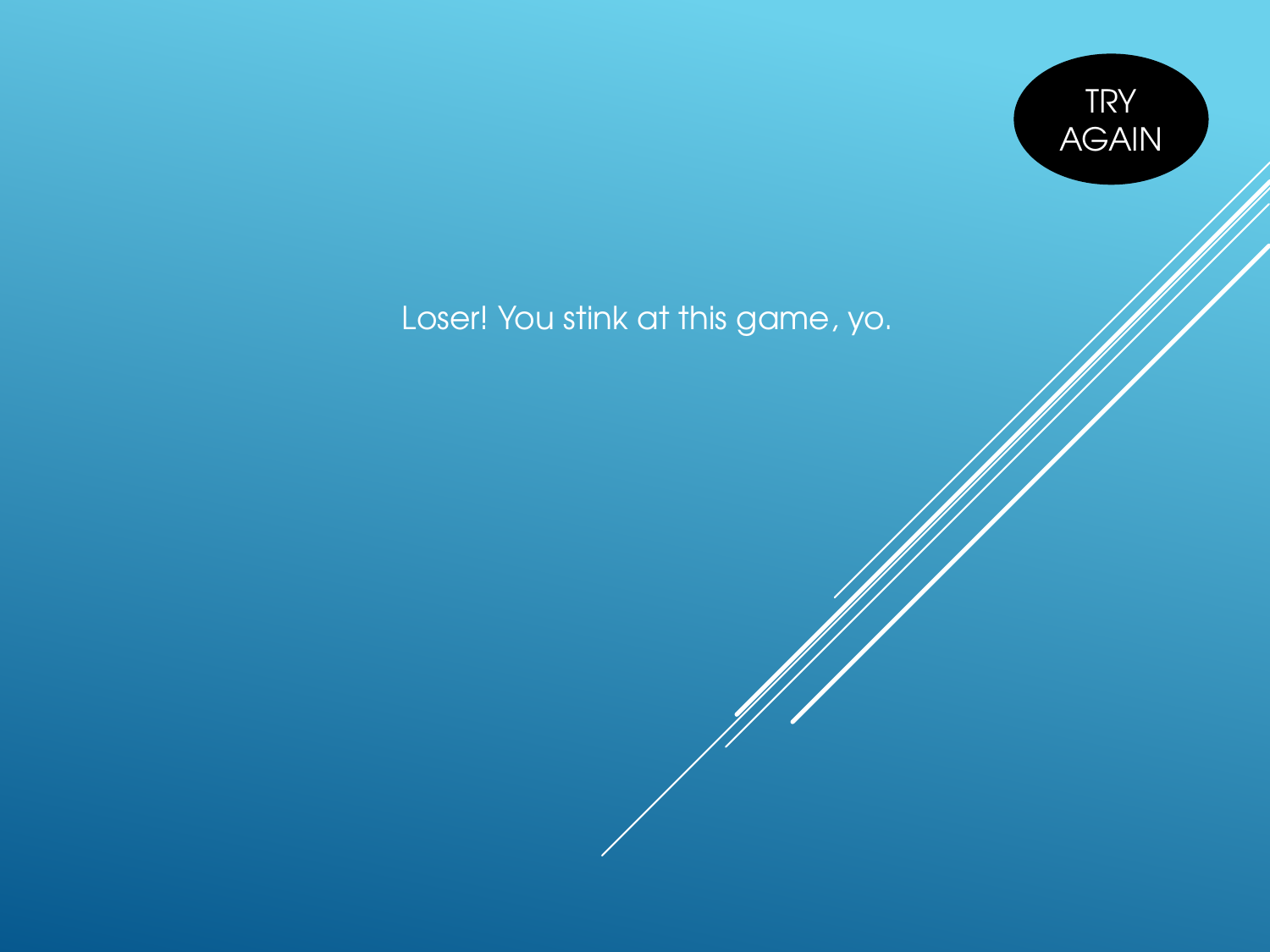

TRY AGAIN
Loser! You stink at this game, yo.